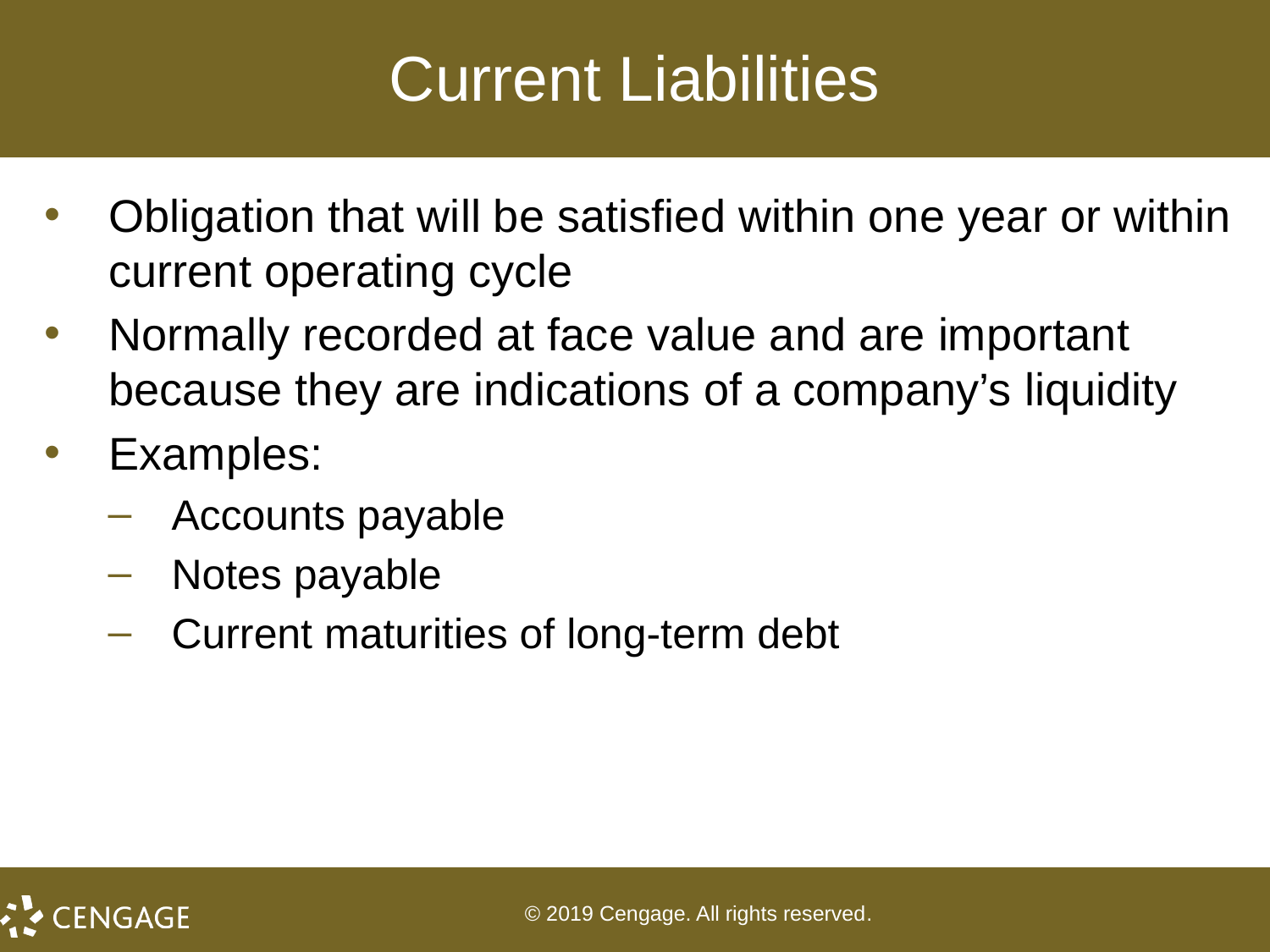

# Current Liabilities
Obligation that will be satisfied within one year or within current operating cycle
Normally recorded at face value and are important because they are indications of a company’s liquidity
Examples:
Accounts payable
Notes payable
Current maturities of long-term debt